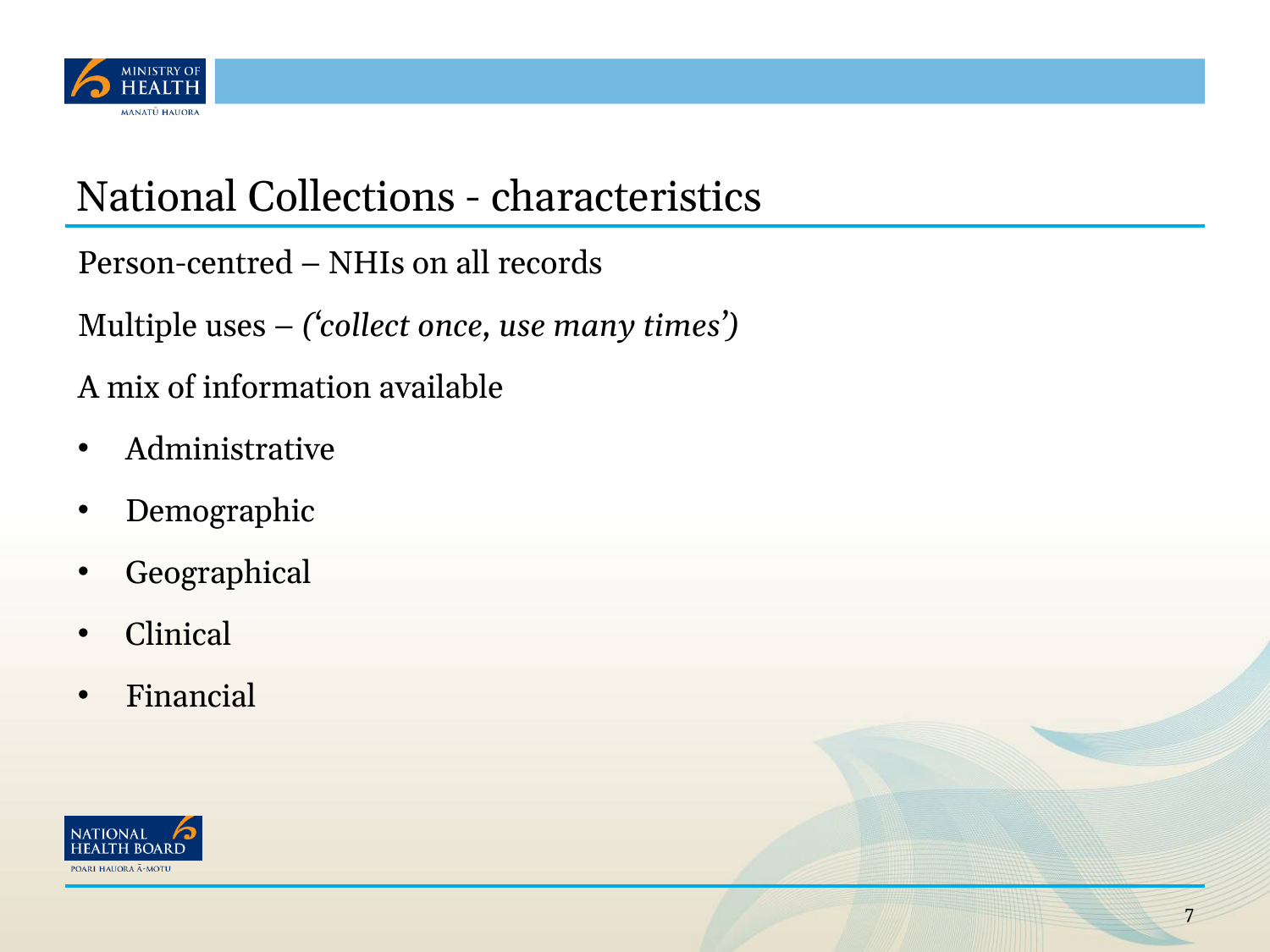

# National Collections - characteristics
Person-centred – NHIs on all records
Multiple uses – (‘collect once, use many times’)
A mix of information available
Administrative
Demographic
Geographical
Clinical
Financial

7